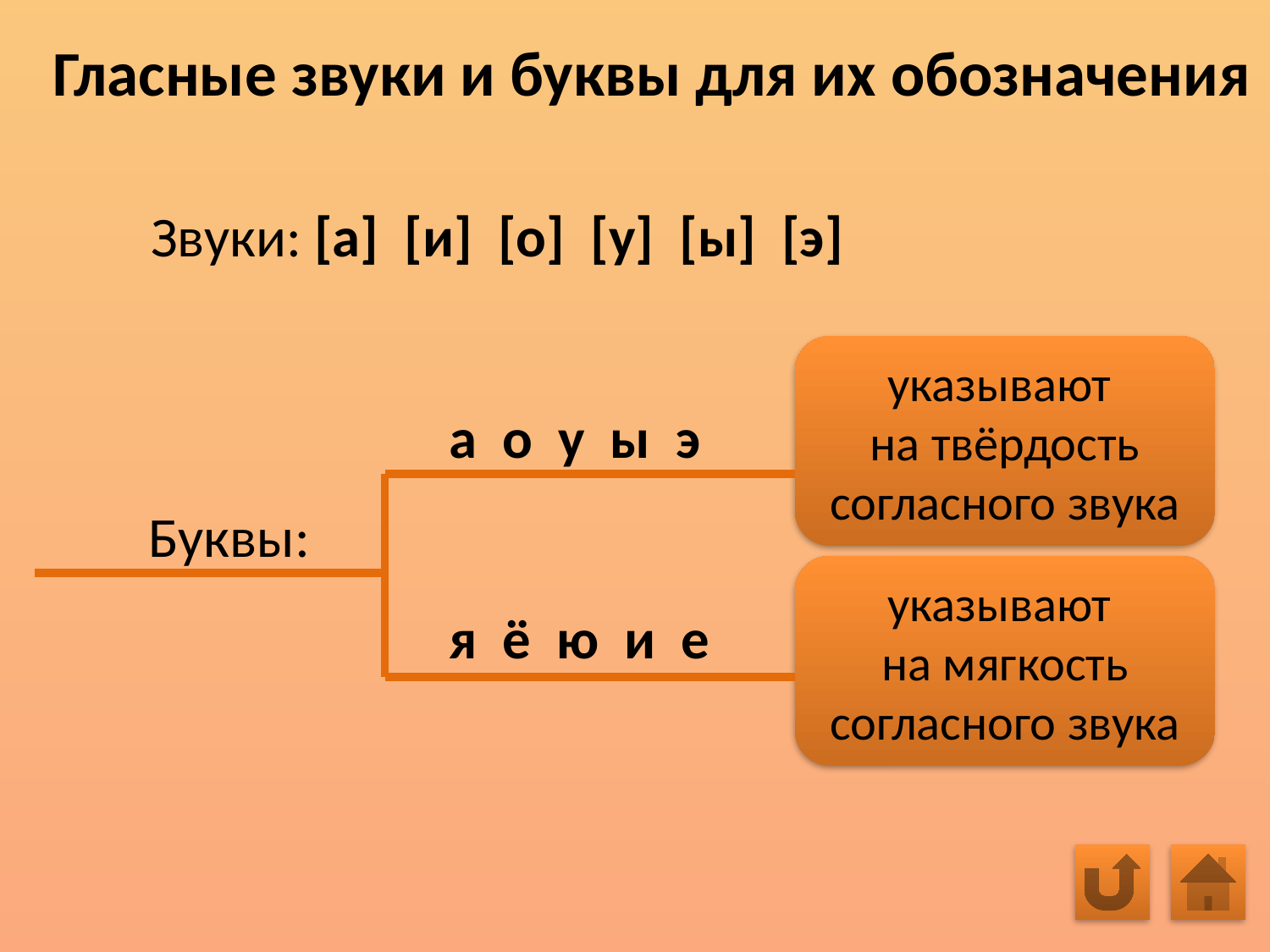

Гласные звуки и буквы для их обозначения
Звуки: [а]  [и]  [о]  [у]  [ы]  [э]
указывают
на твёрдость
согласного звука
а  о  у  ы  э
Буквы:
указывают
на мягкость
согласного звука
я  ё  ю  и  е